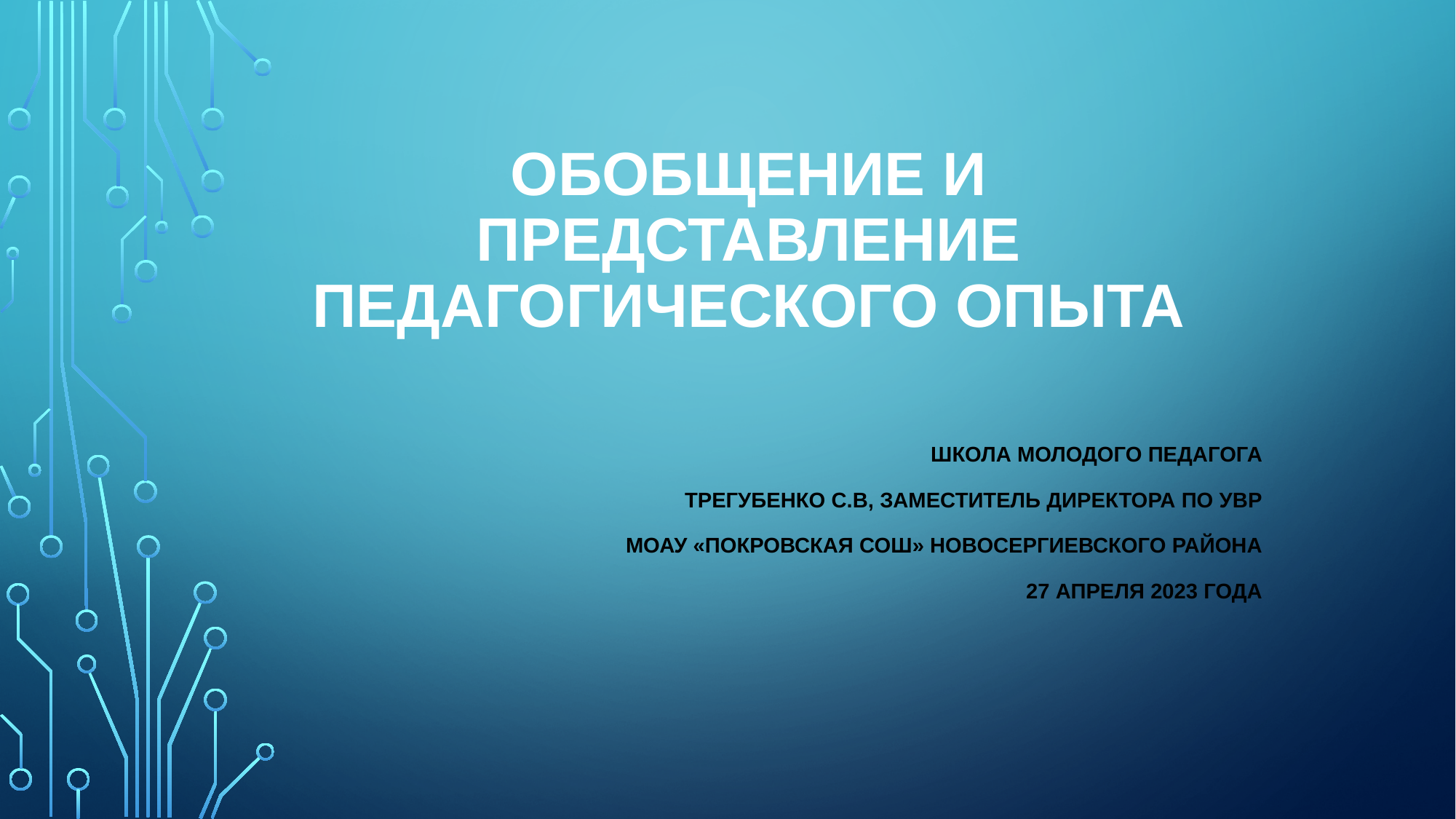

# Обобщение и представление педагогического опыта
Школа молодого педагога
Трегубенко С.В, заместитель директора по УВР
 МОАу «покровская СОШ» новосергиевского района
27 апреля 2023 года